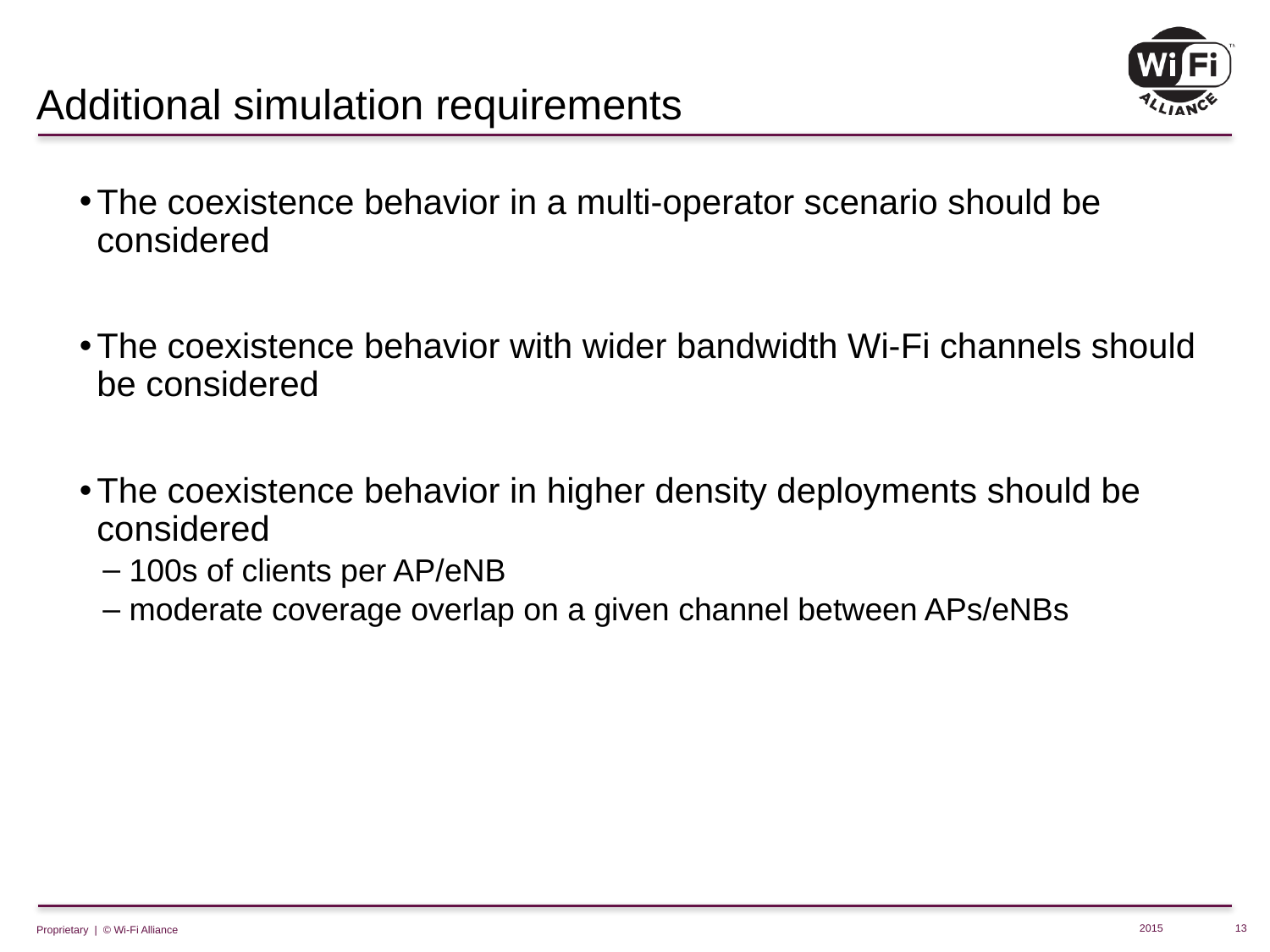

# Additional simulation requirements
The coexistence behavior in a multi-operator scenario should be considered

The coexistence behavior with wider bandwidth Wi-Fi channels should be considered

The coexistence behavior in higher density deployments should be considered
 100s of clients per AP/eNB
 moderate coverage overlap on a given channel between APs/eNBs